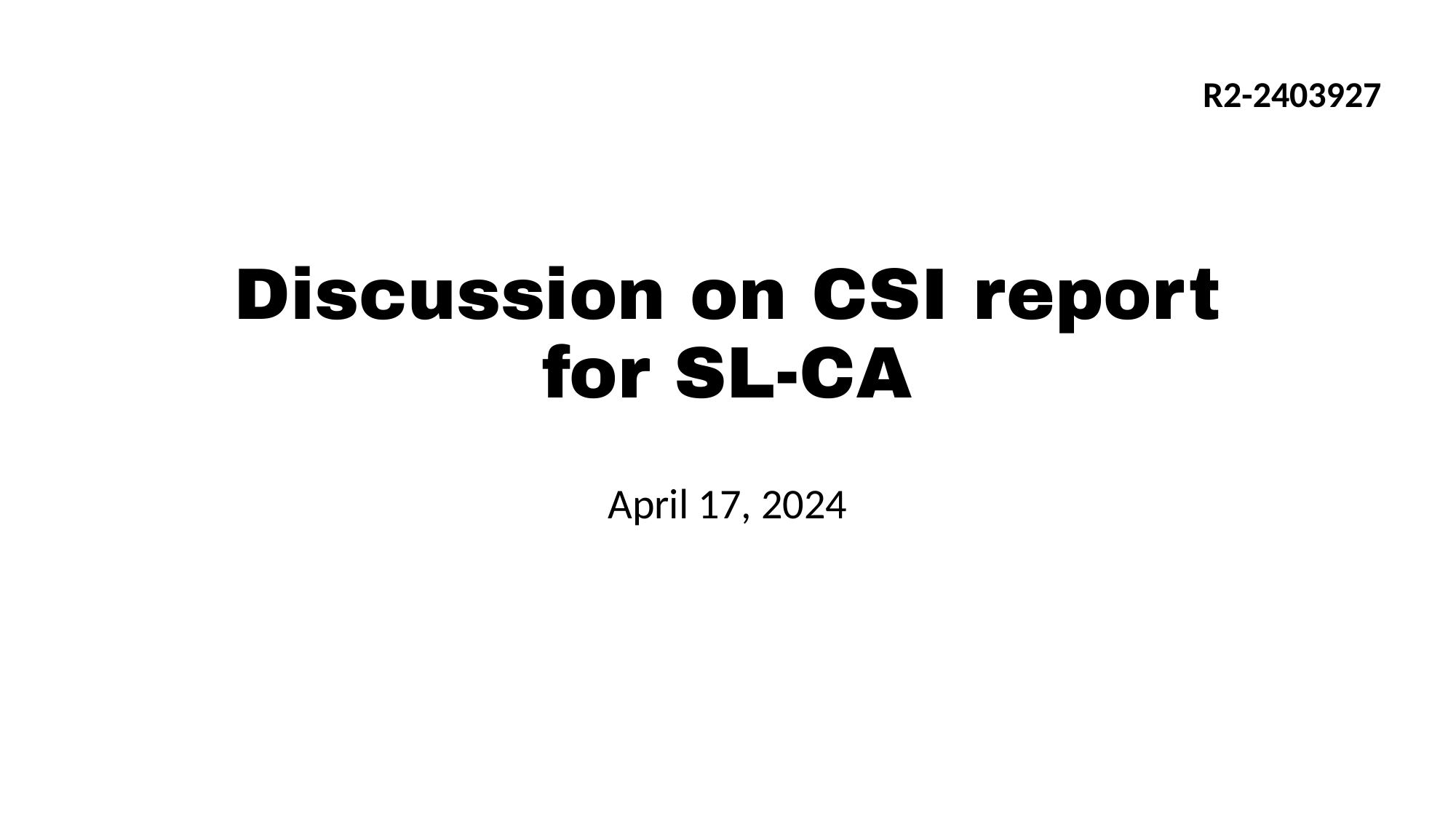

# Discussion on CSI report for SL-CA
April 17, 2024